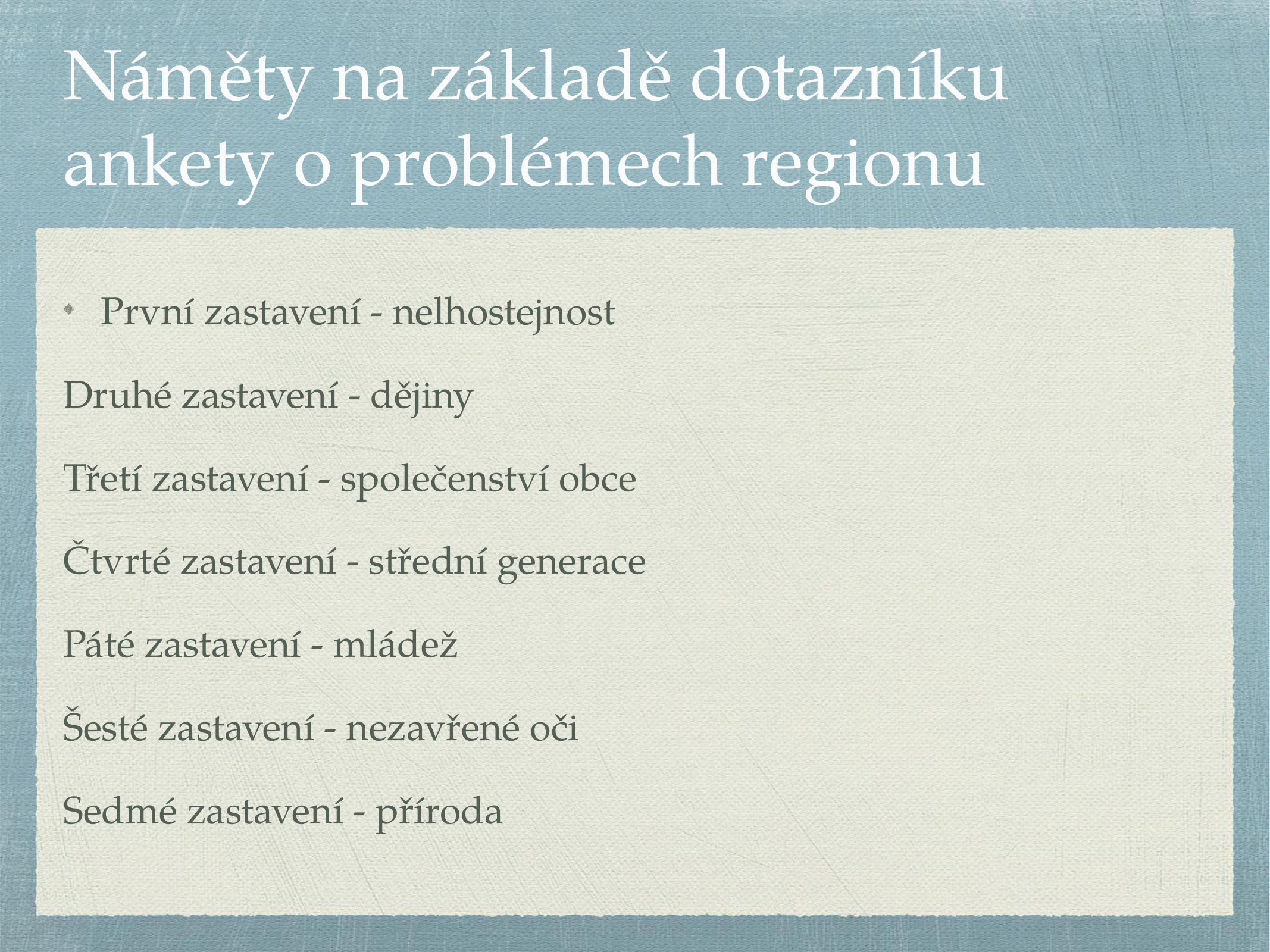

# Náměty na základě dotazníku ankety o problémech regionu
První zastavení - nelhostejnost
Druhé zastavení - dějiny
Třetí zastavení - společenství obce
Čtvrté zastavení - střední generace
Páté zastavení - mládež
Šesté zastavení - nezavřené oči
Sedmé zastavení - příroda